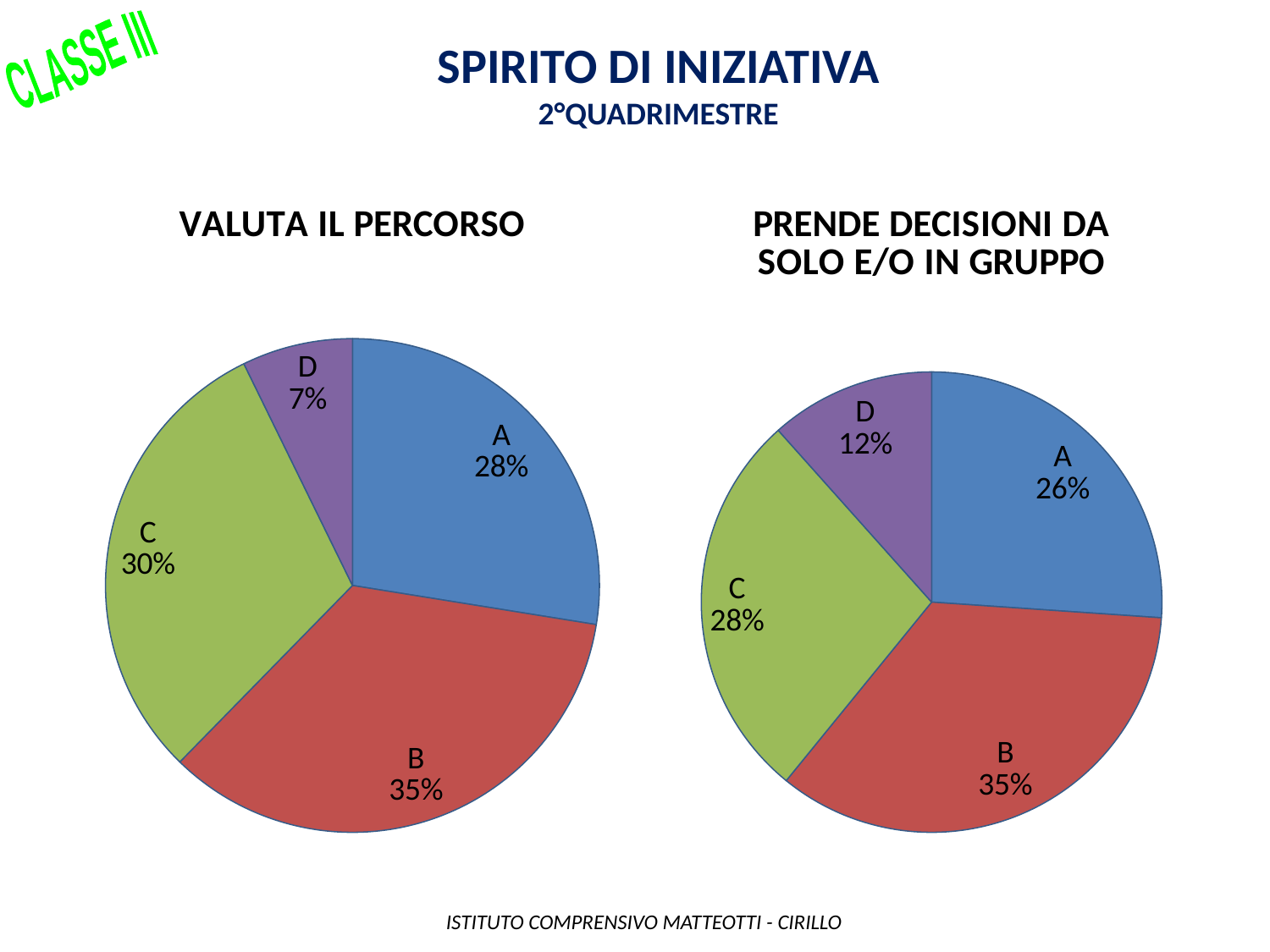

Spirito di iniziativa
2°QUADRIMESTRE
CLASSE III

### Chart: VALUTA IL PERCORSO

| Category |  |
|---|---|
| A | 19.0 |
| B | 24.0 |
| C | 21.0 |
| D | 5.0 |

### Chart: PRENDE DECISIONI DA SOLO E/O IN GRUPPO

| Category |  |
|---|---|
| A | 18.0 |
| B | 24.0 |
| C | 19.0 |
| D | 8.0 |
 ISTITUTO COMPRENSIVO MATTEOTTI - CIRILLO